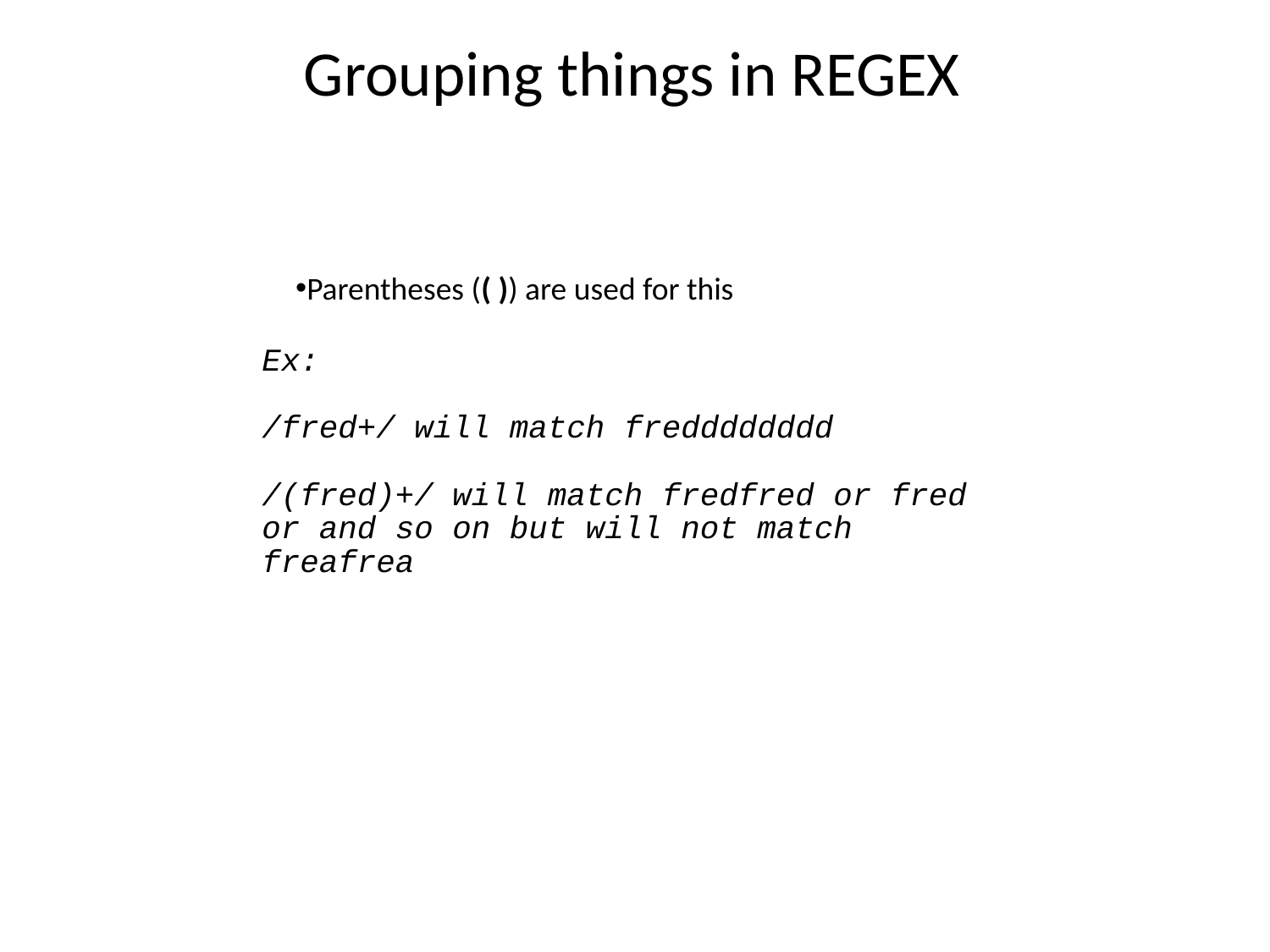

Grouping things in REGEX
Parentheses (( )) are used for this

Ex:

/fred+/ will match fredddddddd

/(fred)+/ will match fredfred or fred or and so on but will not match freafrea